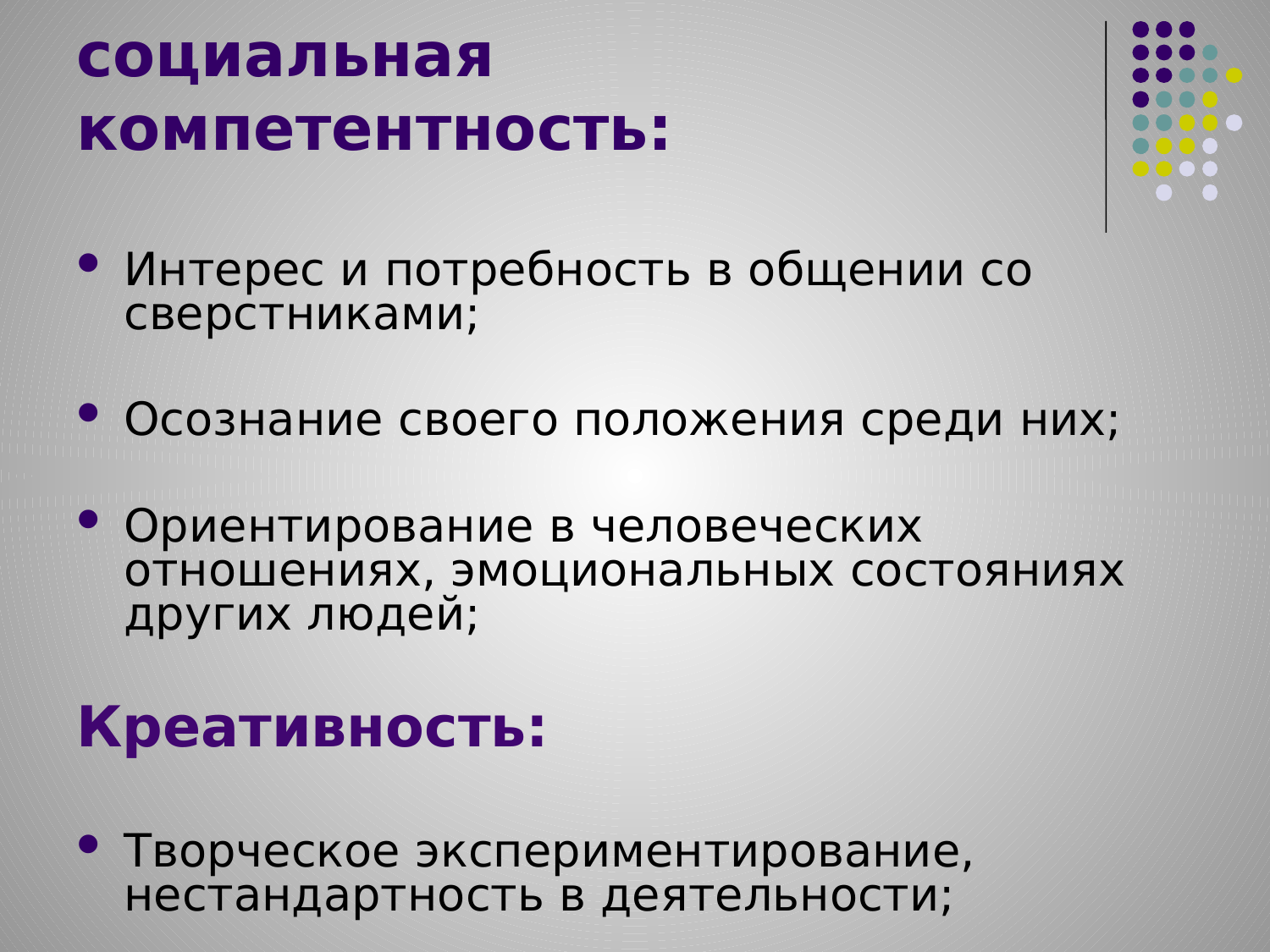

# социальная компетентность:

Интерес и потребность в общении со сверстниками;

Осознание своего положения среди них;

Ориентирование в человеческих отношениях, эмоциональных состояниях других людей;

Креативность:

Творческое экспериментирование, нестандартность в деятельности;